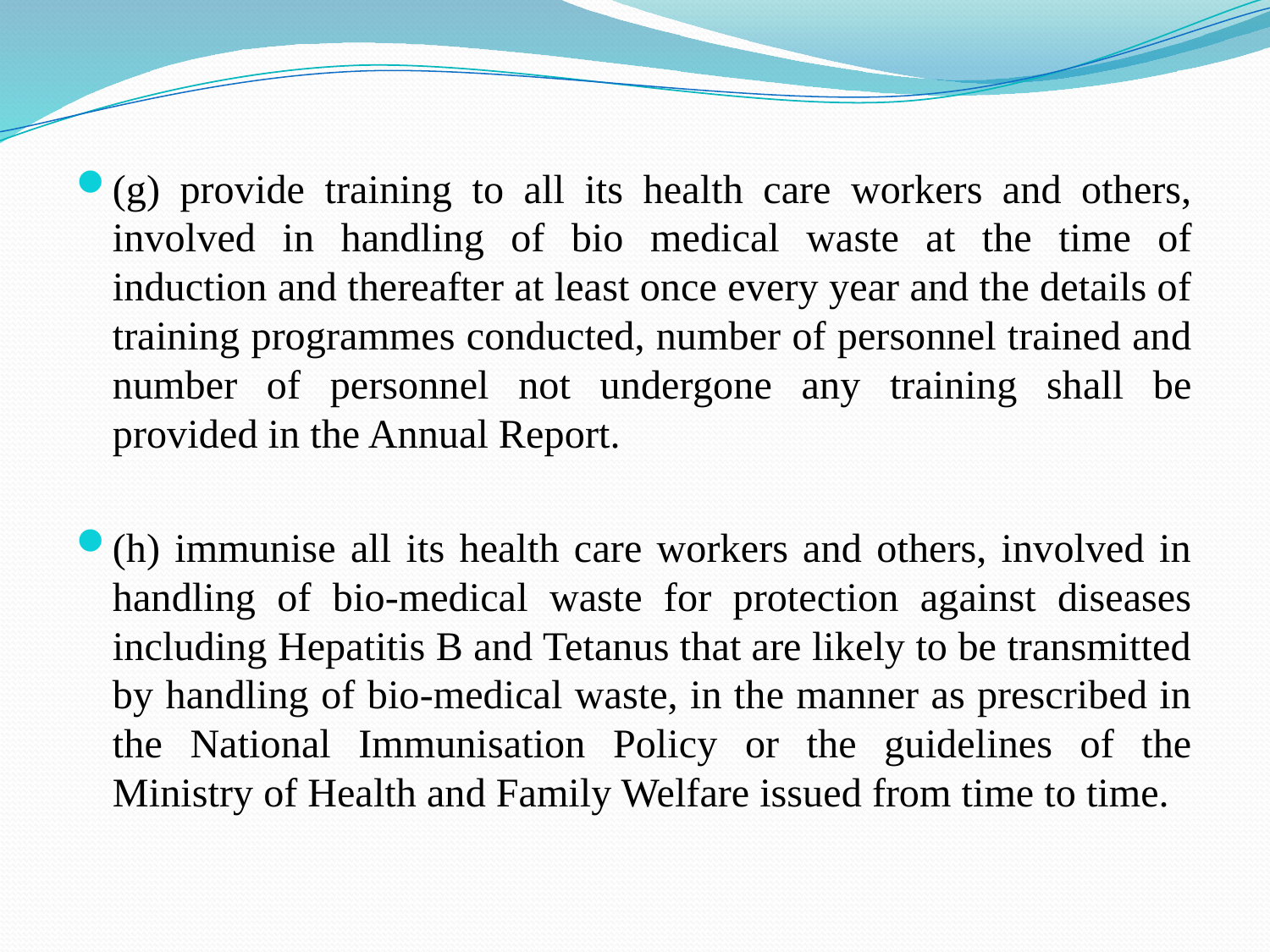

(g) provide training to all its health care workers and others, involved in handling of bio medical waste at the time of induction and thereafter at least once every year and the details of training programmes conducted, number of personnel trained and number of personnel not undergone any training shall be provided in the Annual Report.

(h) immunise all its health care workers and others, involved in handling of bio-medical waste for protection against diseases including Hepatitis B and Tetanus that are likely to be transmitted by handling of bio-medical waste, in the manner as prescribed in the National Immunisation Policy or the guidelines of the Ministry of Health and Family Welfare issued from time to time.